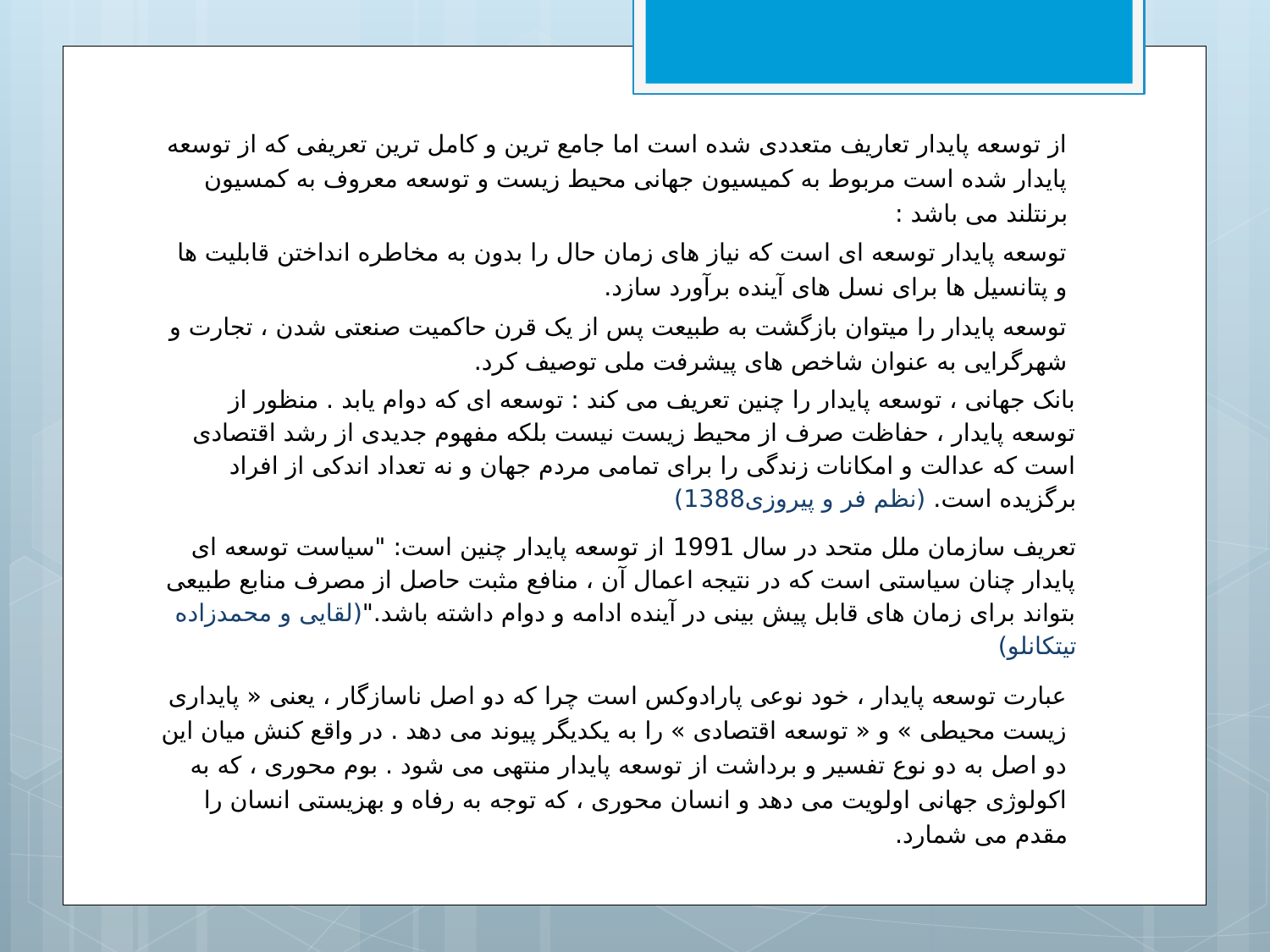

از توسعه پایدار تعاریف متعددی شده است اما جامع ترین و کامل ترین تعریفی که از توسعه پایدار شده است مربوط به کمیسیون جهانی محیط زیست و توسعه معروف به کمسیون برنتلند می باشد :
توسعه پایدار توسعه ای است که نیاز های زمان حال را بدون به مخاطره انداختن قابلیت ها و پتانسیل ها برای نسل های آینده برآورد سازد.
توسعه پایدار را میتوان بازگشت به طبیعت پس از یک قرن حاکمیت صنعتی شدن ، تجارت و شهرگرایی به عنوان شاخص های پیشرفت ملی توصیف کرد.
بانک جهانی ، توسعه پایدار را چنین تعریف می کند : توسعه ای که دوام یابد . منظور از توسعه پایدار ، حفاظت صرف از محیط زیست نیست بلکه مفهوم جدیدی از رشد اقتصادی است که عدالت و امکانات زندگی را برای تمامی مردم جهان و نه تعداد اندکی از افراد برگزیده است. (نظم فر و پیروزی1388)
تعریف سازمان ملل متحد در سال 1991 از توسعه پایدار چنین است: "سیاست توسعه ای پایدار چنان سیاستی است که در نتیجه اعمال آن ، منافع مثبت حاصل از مصرف منابع طبیعی بتواند برای زمان های قابل پیش بینی در آینده ادامه و دوام داشته باشد."(لقایی و محمدزاده تیتکانلو)
عبارت توسعه پایدار ، خود نوعی پارادوکس است چرا که دو اصل ناسازگار ، یعنی « پایداری زیست محیطی » و « توسعه اقتصادی » را به یکدیگر پیوند می دهد . در واقع کنش میان این دو اصل به دو نوع تفسیر و برداشت از توسعه پایدار منتهی می شود . بوم محوری ، که به اکولوژی جهانی اولویت می دهد و انسان محوری ، که توجه به رفاه و بهزیستی انسان را مقدم می شمارد.